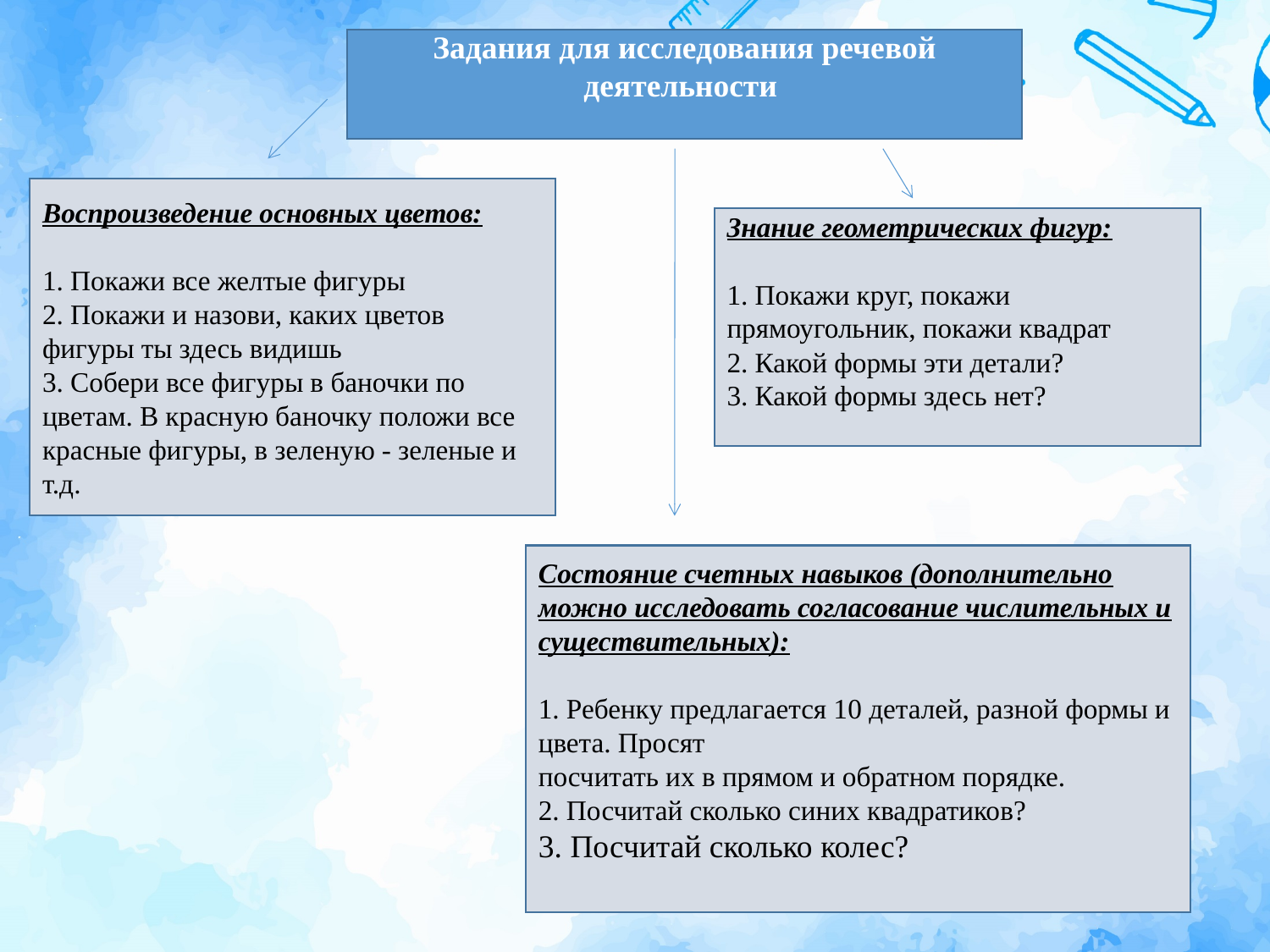

Задания для исследования речевой деятельности

Воспроизведение основных цветов:

1. Покажи все желтые фигуры
2. Покажи и назови, каких цветов фигуры ты здесь видишь
3. Собери все фигуры в баночки по цветам. В красную баночку положи все
красные фигуры, в зеленую - зеленые и т.д.

Знание геометрических фигур:

1. Покажи круг, покажи прямоугольник, покажи квадрат
2. Какой формы эти детали?
3. Какой формы здесь нет?

Состояние счетных навыков (дополнительно можно исследовать согласование числительных и существительных):

1. Ребенку предлагается 10 деталей, разной формы и цвета. Просят
посчитать их в прямом и обратном порядке.
2. Посчитай сколько синих квадратиков?
3. Посчитай сколько колес?